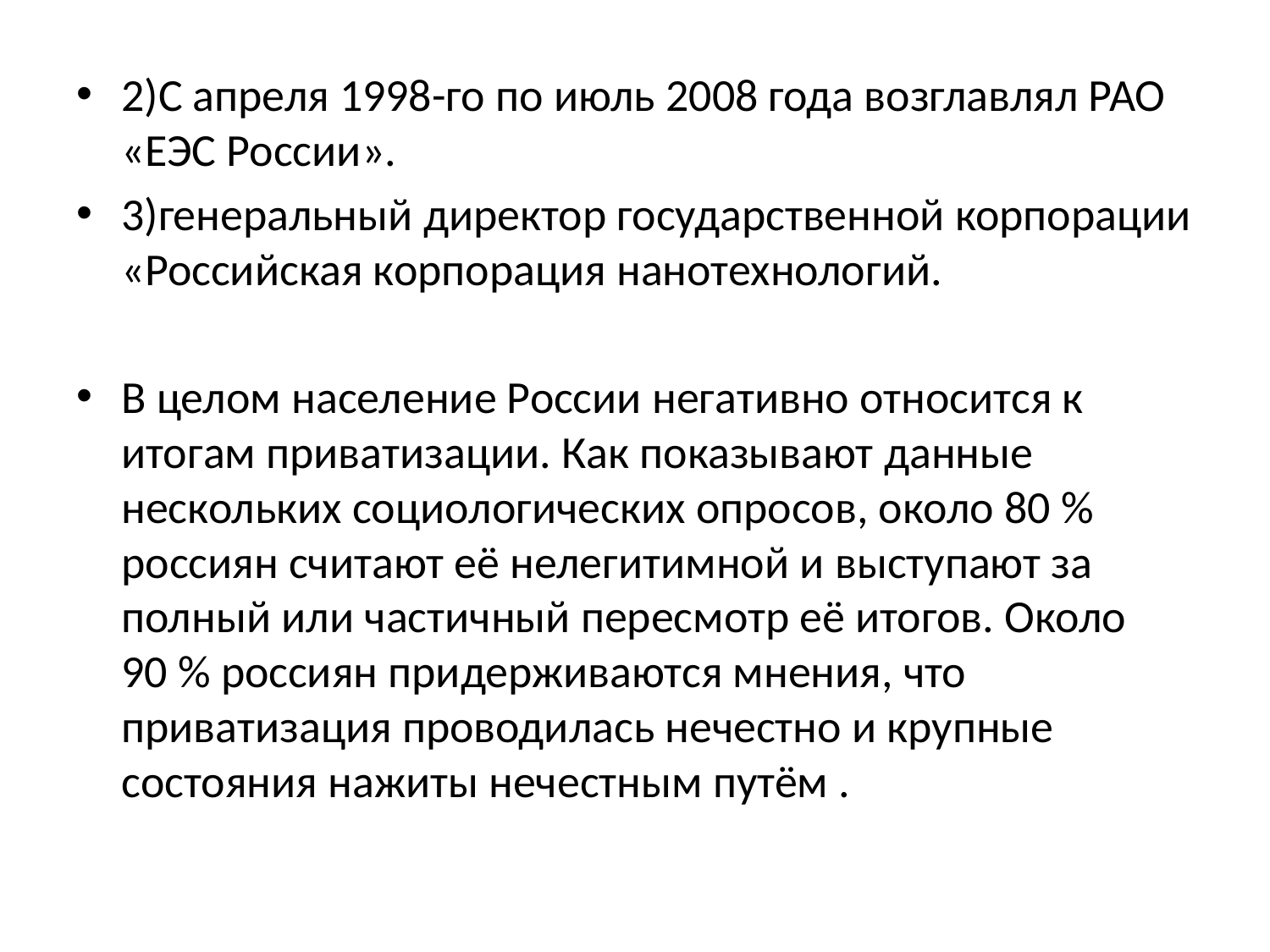

2)С апреля 1998-го по июль 2008 года возглавлял РАО «ЕЭС России».
3)генеральный директор государственной корпорации «Российская корпорация нанотехнологий.

В целом население России негативно относится к итогам приватизации. Как показывают данные нескольких социологических опросов, около 80 % россиян считают её нелегитимной и выступают за полный или частичный пересмотр её итогов. Около 90 % россиян придерживаются мнения, что приватизация проводилась нечестно и крупные состояния нажиты нечестным путём .